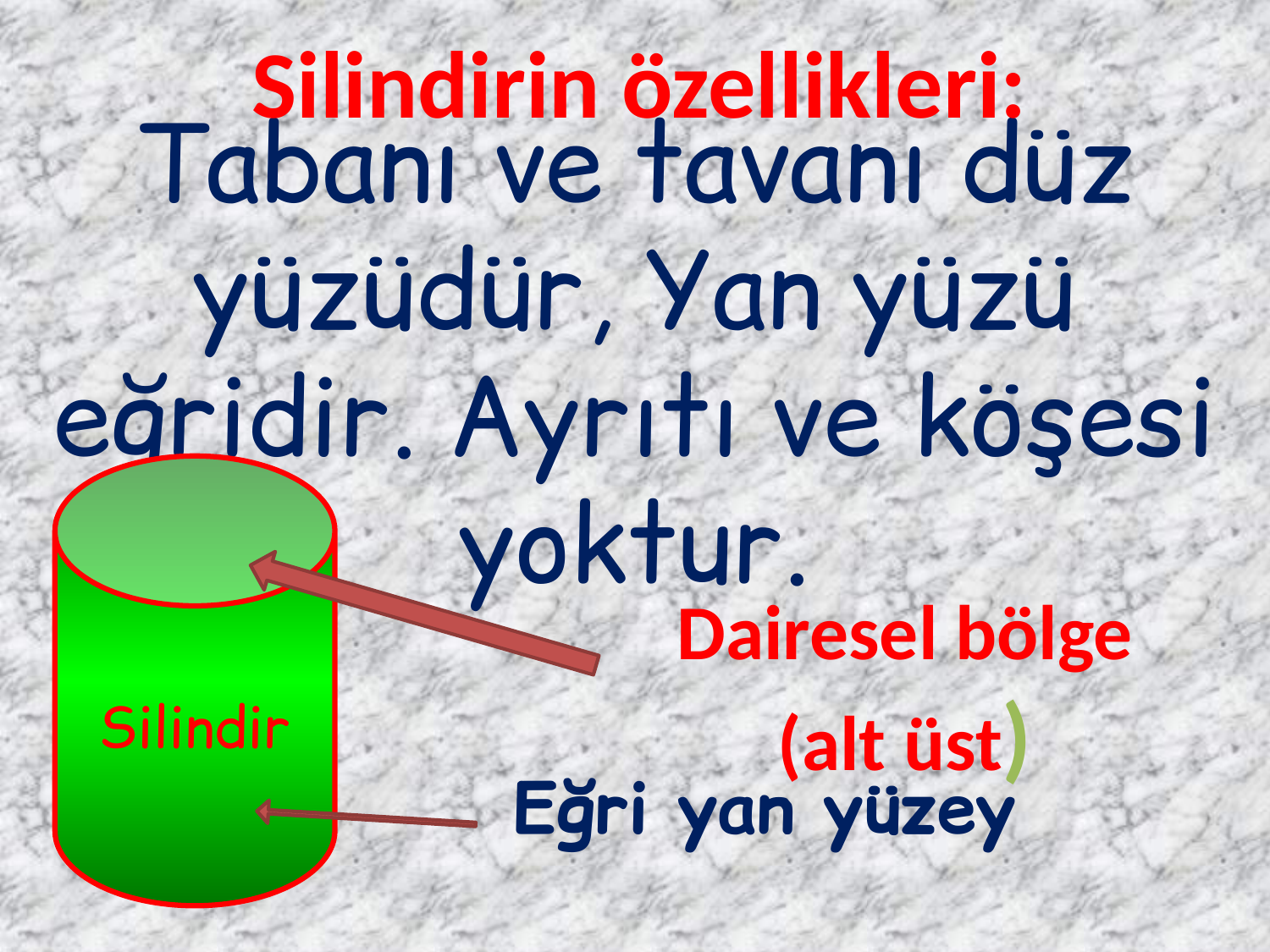

Tabanı ve tavanı düz yüzüdür, Yan yüzü eğridir. Ayrıtı ve köşesi yoktur.
Silindirin özellikleri:

#

Silindir
Dairesel bölge
(alt üst)

Eğri yan yüzey